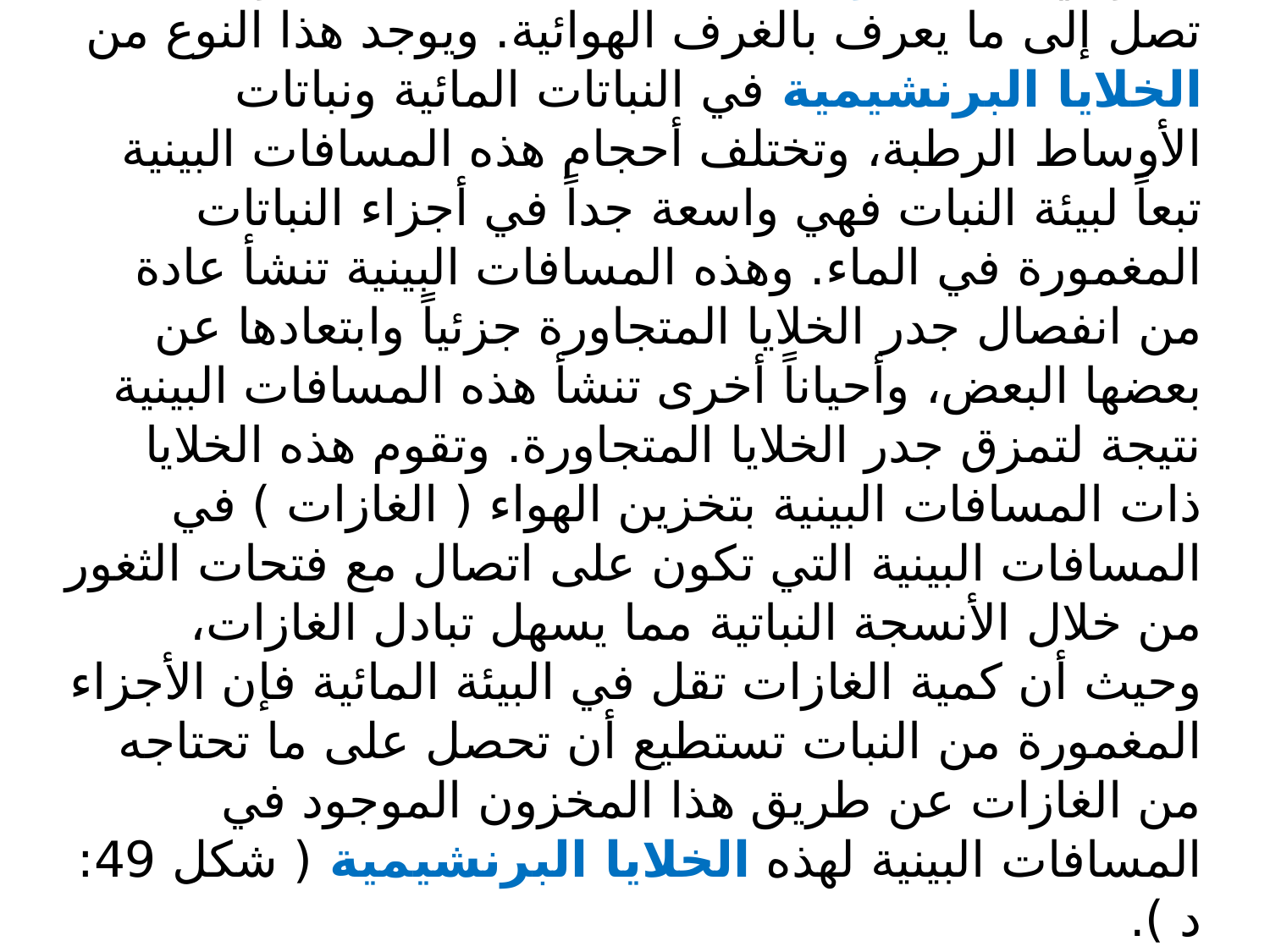

.خلايا برنشيمية هوائية Aerenchyma
وهي خلايا برنشيمية ذات مسافات بينية واسعة تصل إلى ما يعرف بالغرف الهوائية. ويوجد هذا النوع من الخلايا البرنشيمية في النباتات المائية ونباتات الأوساط الرطبة، وتختلف أحجام هذه المسافات البينية تبعاً لبيئة النبات فهي واسعة جداً في أجزاء النباتات المغمورة في الماء. وهذه المسافات البينية تنشأ عادة من انفصال جدر الخلايا المتجاورة جزئياً وابتعادها عن بعضها البعض، وأحياناً أخرى تنشأ هذه المسافات البينية نتيجة لتمزق جدر الخلايا المتجاورة. وتقوم هذه الخلايا ذات المسافات البينية بتخزين الهواء ( الغازات ) في المسافات البينية التي تكون على اتصال مع فتحات الثغور من خلال الأنسجة النباتية مما يسهل تبادل الغازات، وحيث أن كمية الغازات تقل في البيئة المائية فإن الأجزاء المغمورة من النبات تستطيع أن تحصل على ما تحتاجه من الغازات عن طريق هذا المخزون الموجود في المسافات البينية لهذه الخلايا البرنشيمية ( شكل 49: د ).